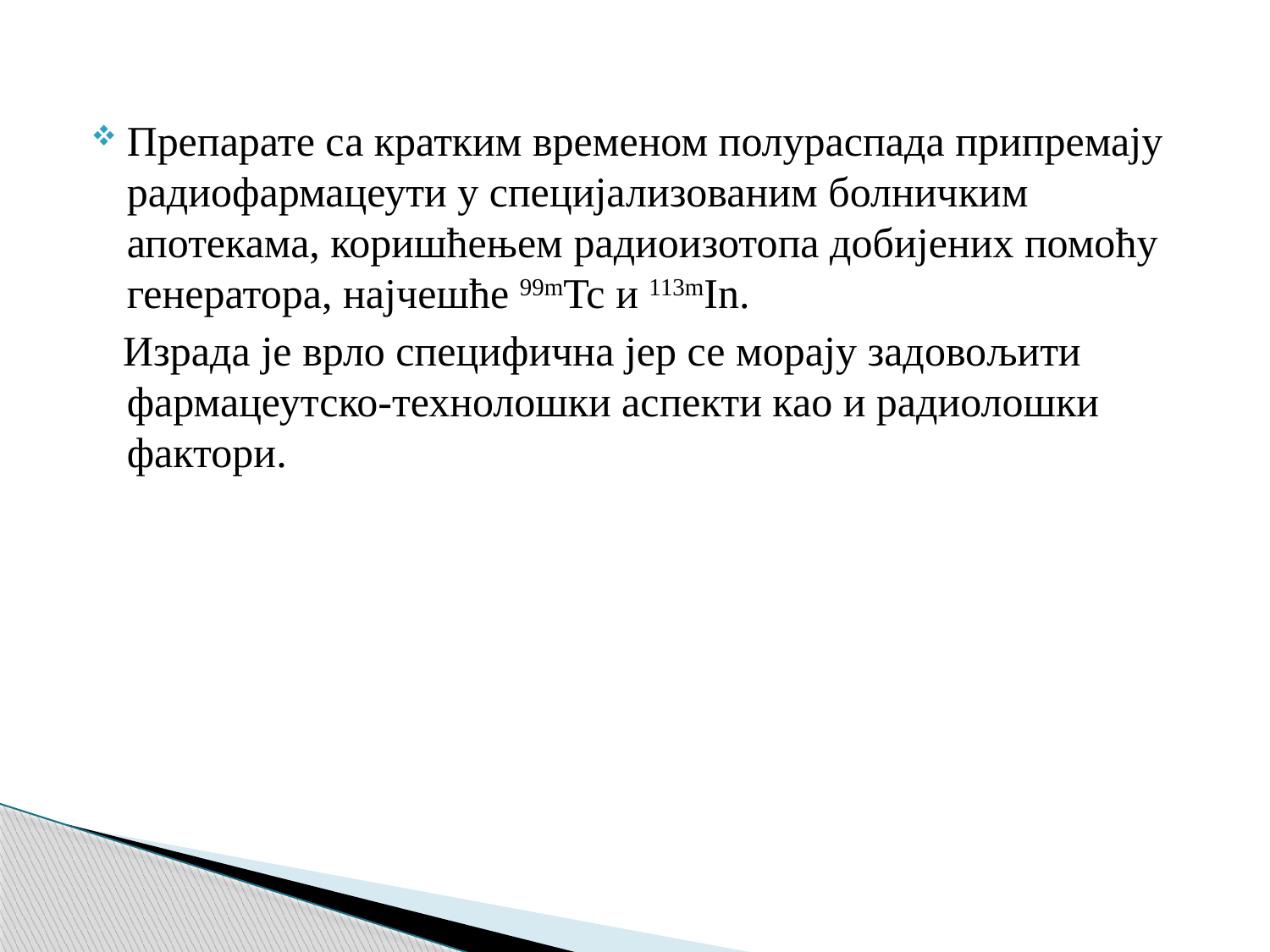

Препарате са кратким временом полураспада припремају радиофармацеути у специјализованим болничким апотекама, коришћењем радиоизотопа добијених помоћу генератора, најчешће 99mTc и 113mIn.
   Израда је врло специфична јер се морају задовољити фармацеутско-технолошки аспекти као и радиолошки фактори.